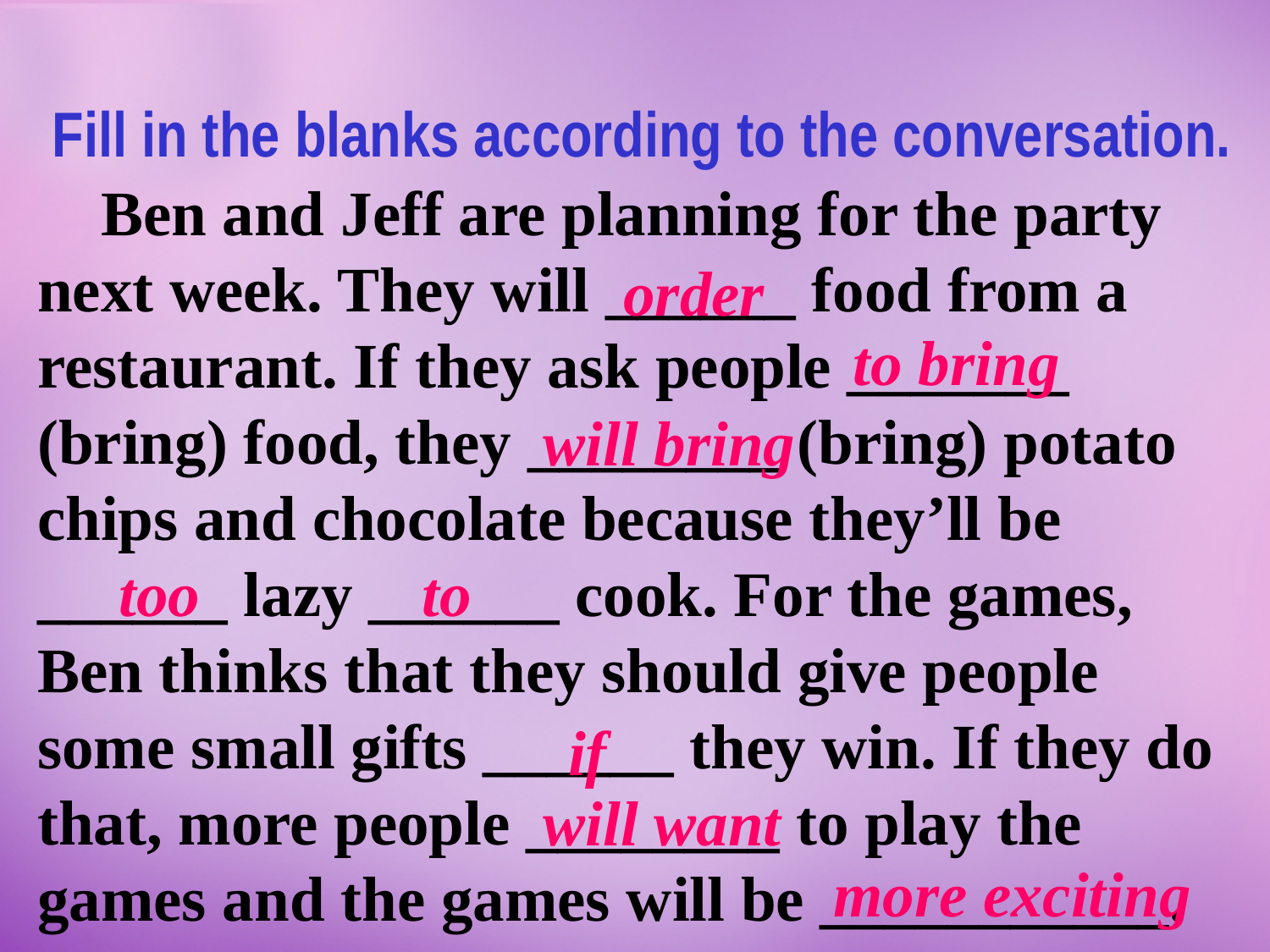

Fill in the blanks according to the conversation.
    Ben and Jeff are planning for the party next week. They will ______ food from a restaurant. If they ask people _______ (bring) food, they ________ (bring) potato chips and chocolate because they’ll be ______ lazy ______ cook. For the games, Ben thinks that they should give people some small gifts ______ they win. If they do that, more people ________ to play the games and the games will be ___________.
 order
 to bring
 will bring
  too              to
 if
 will want
 more exciting